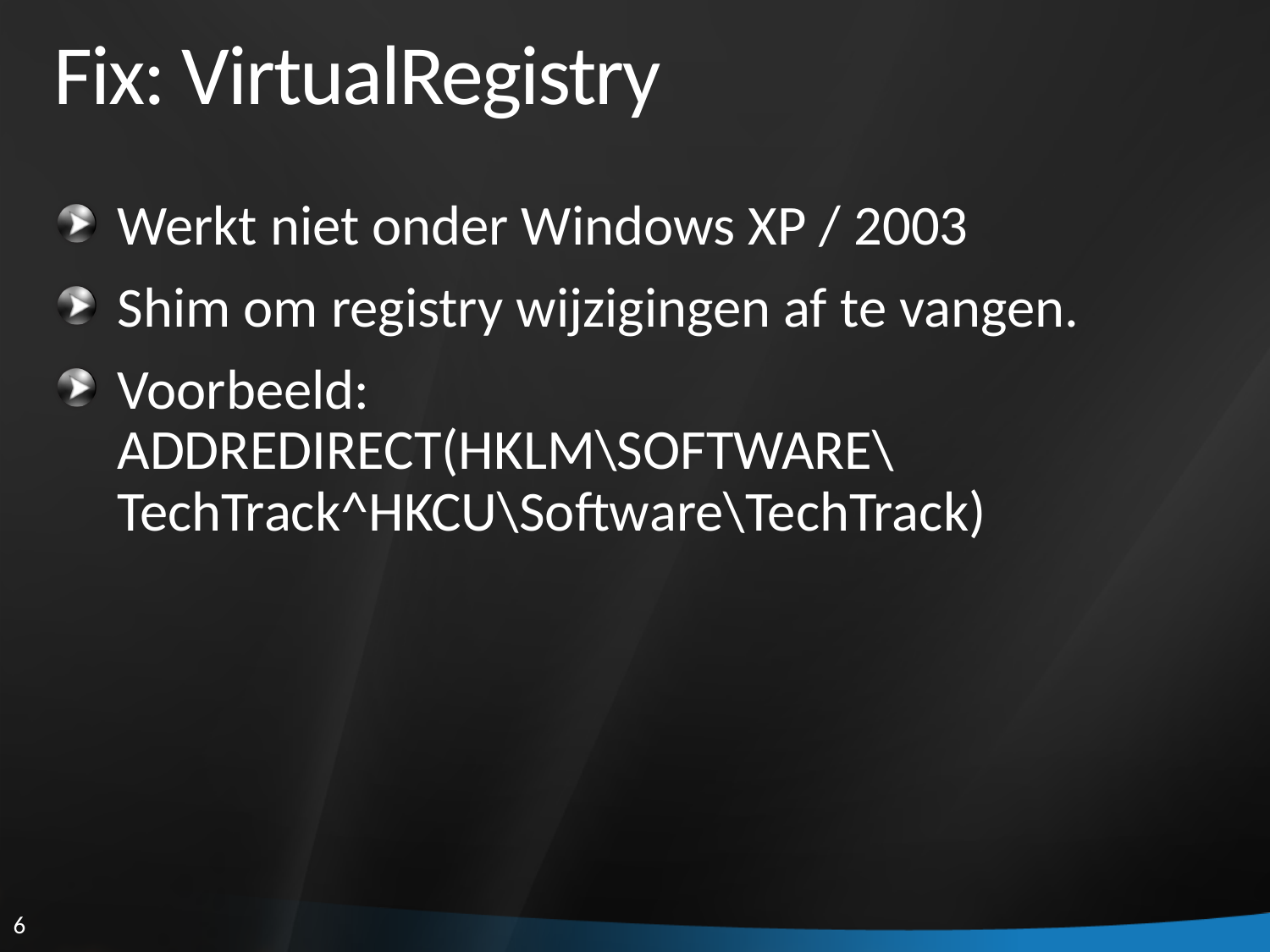

# Fix: VirtualRegistry
Werkt niet onder Windows XP / 2003
Shim om registry wijzigingen af te vangen.
Voorbeeld:
ADDREDIRECT(HKLM\SOFTWARE\TechTrack^HKCU\Software\TechTrack)